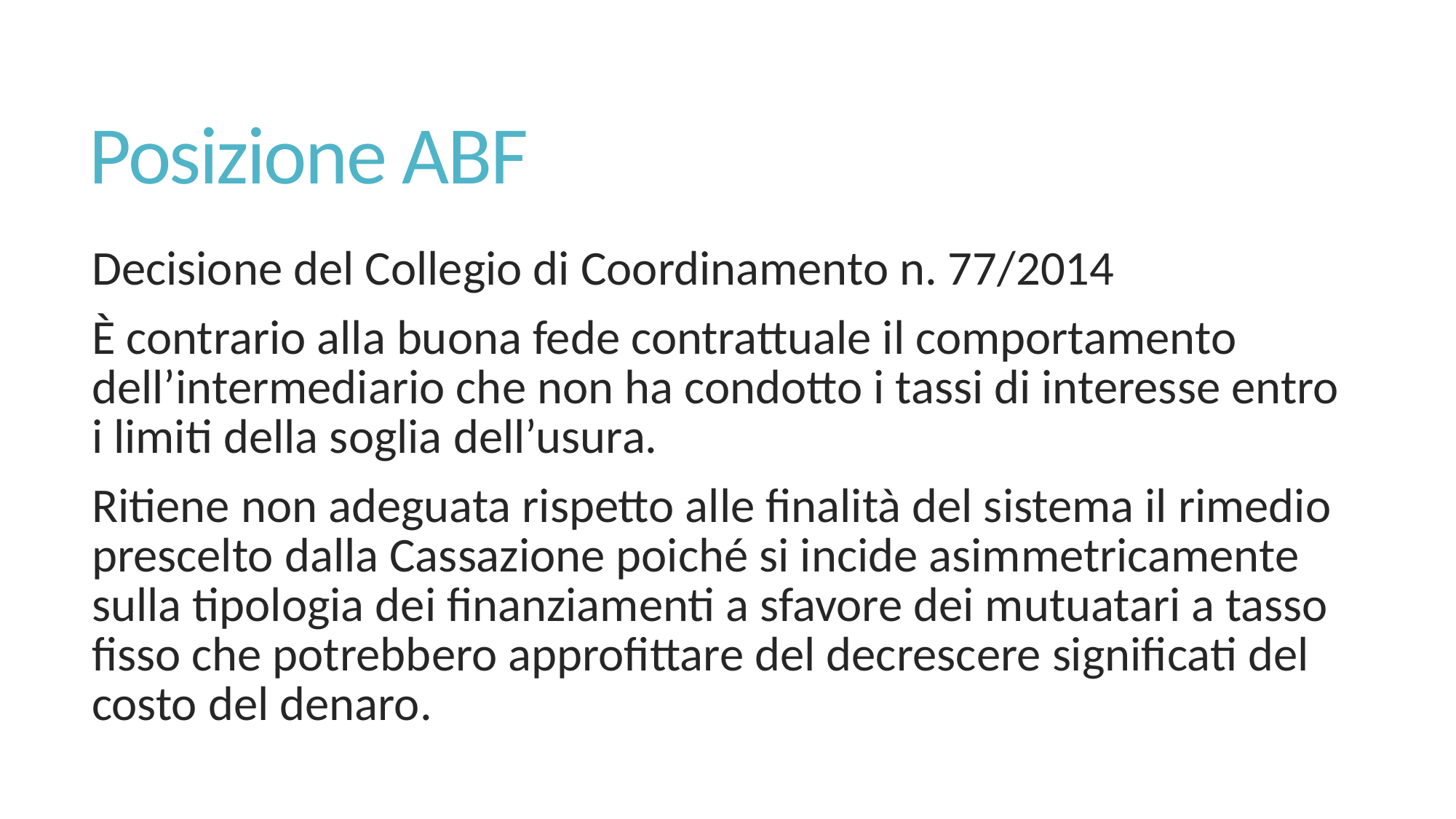

# Posizione ABF
Decisione del Collegio di Coordinamento n. 77/2014
È contrario alla buona fede contrattuale il comportamento dell’intermediario che non ha condotto i tassi di interesse entro i limiti della soglia dell’usura.
Ritiene non adeguata rispetto alle finalità del sistema il rimedio prescelto dalla Cassazione poiché si incide asimmetricamente sulla tipologia dei finanziamenti a sfavore dei mutuatari a tasso fisso che potrebbero approfittare del decrescere significati del costo del denaro.